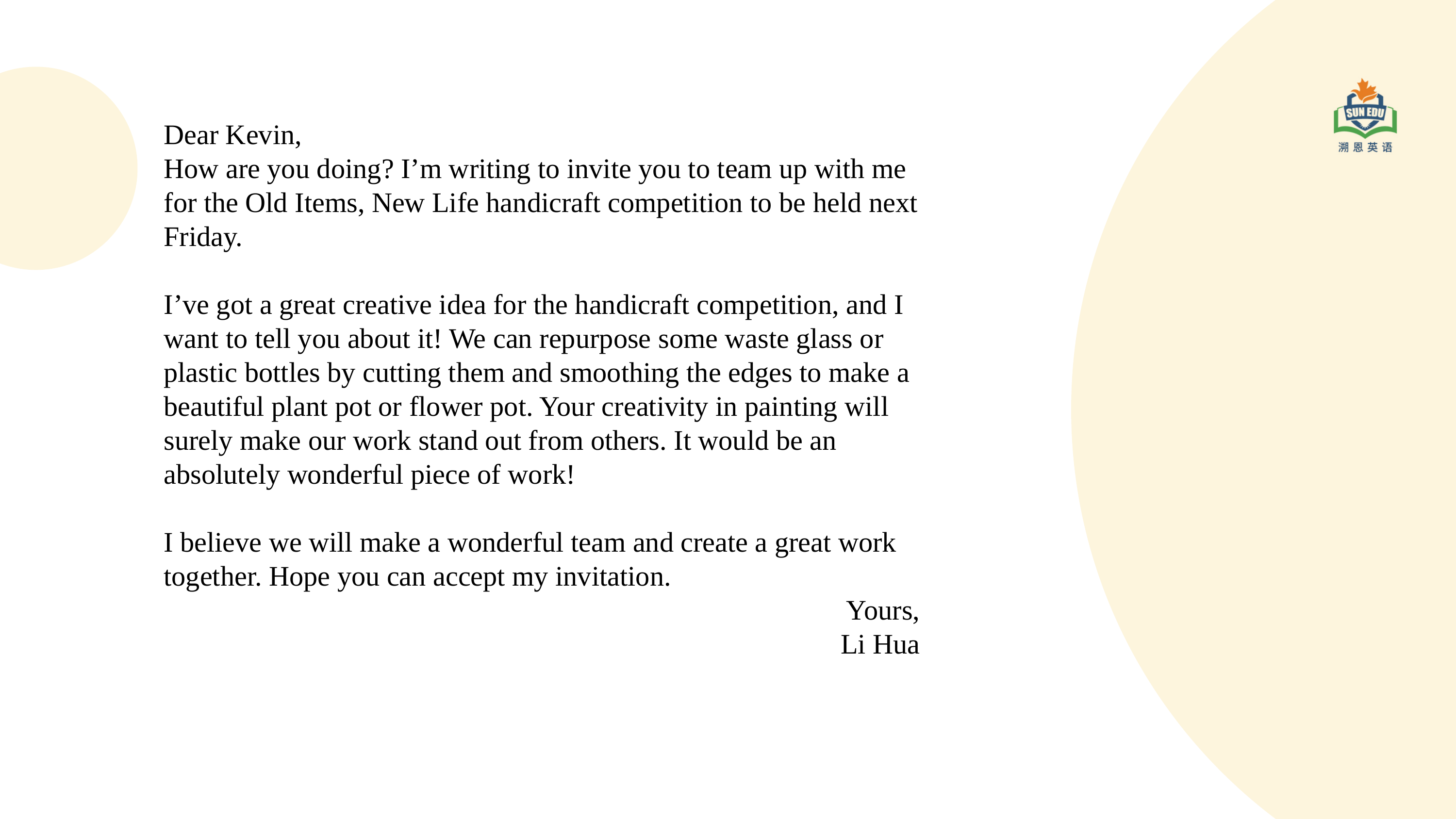

Dear Kevin,
How are you doing? I’m writing to invite you to team up with me for the Old Items, New Life handicraft competition to be held next Friday.

I’ve got a great creative idea for the handicraft competition, and I want to tell you about it! We can repurpose some waste glass or plastic bottles by cutting them and smoothing the edges to make a beautiful plant pot or flower pot. Your creativity in painting will surely make our work stand out from others. It would be an absolutely wonderful piece of work!

I believe we will make a wonderful team and create a great work together. Hope you can accept my invitation.
Yours,
Li Hua